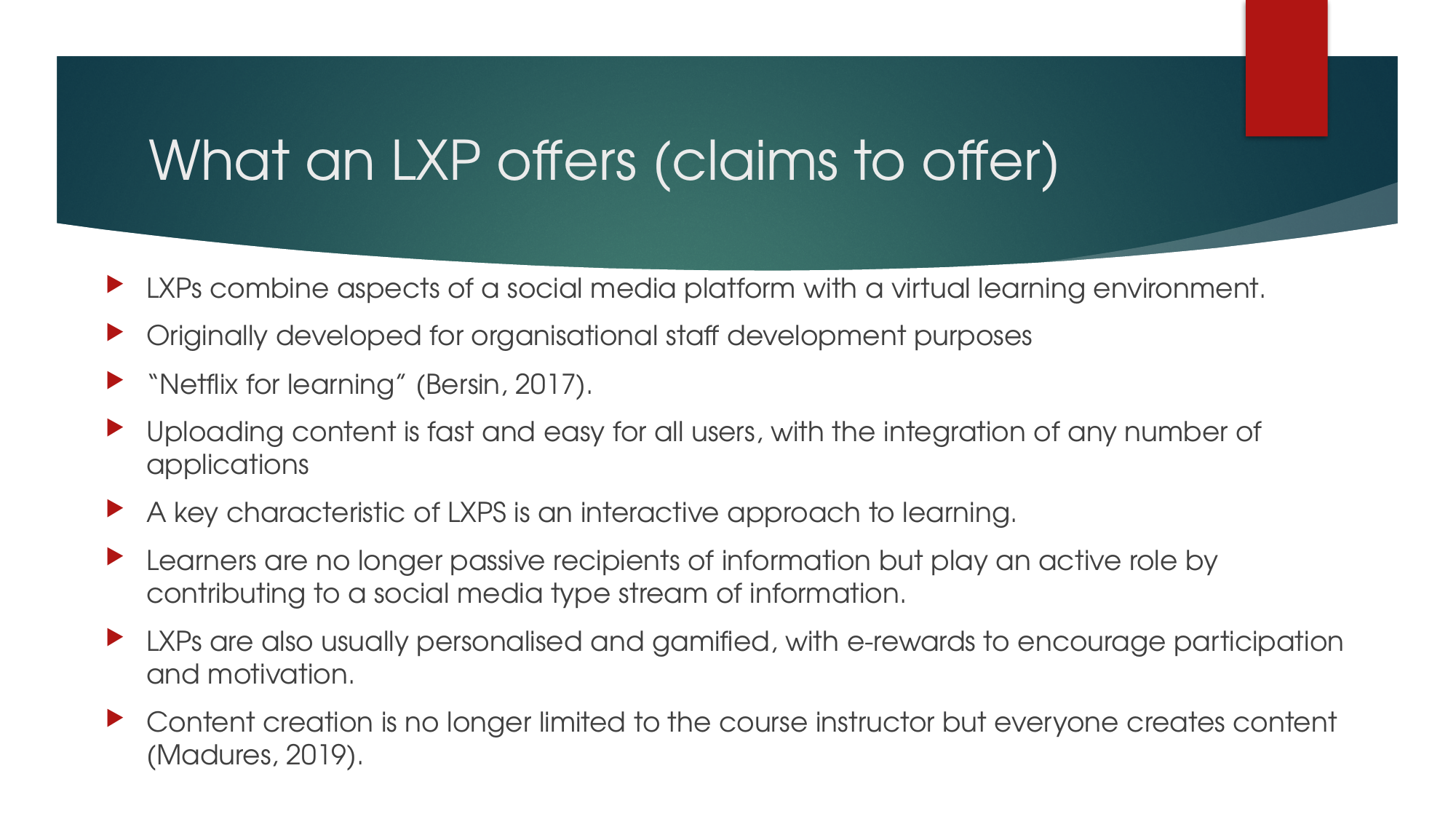

# What an LXP offers (claims to offer)
LXPs combine aspects of a social media platform with a virtual learning environment.
Originally developed for organisational staff development purposes
“Netflix for learning” (Bersin, 2017).
Uploading content is fast and easy for all users, with the integration of any number of applications
A key characteristic of LXPS is an interactive approach to learning.
Learners are no longer passive recipients of information but play an active role by contributing to a social media type stream of information.
LXPs are also usually personalised and gamified, with e-rewards to encourage participation and motivation.
Content creation is no longer limited to the course instructor but everyone creates content (Madures, 2019).